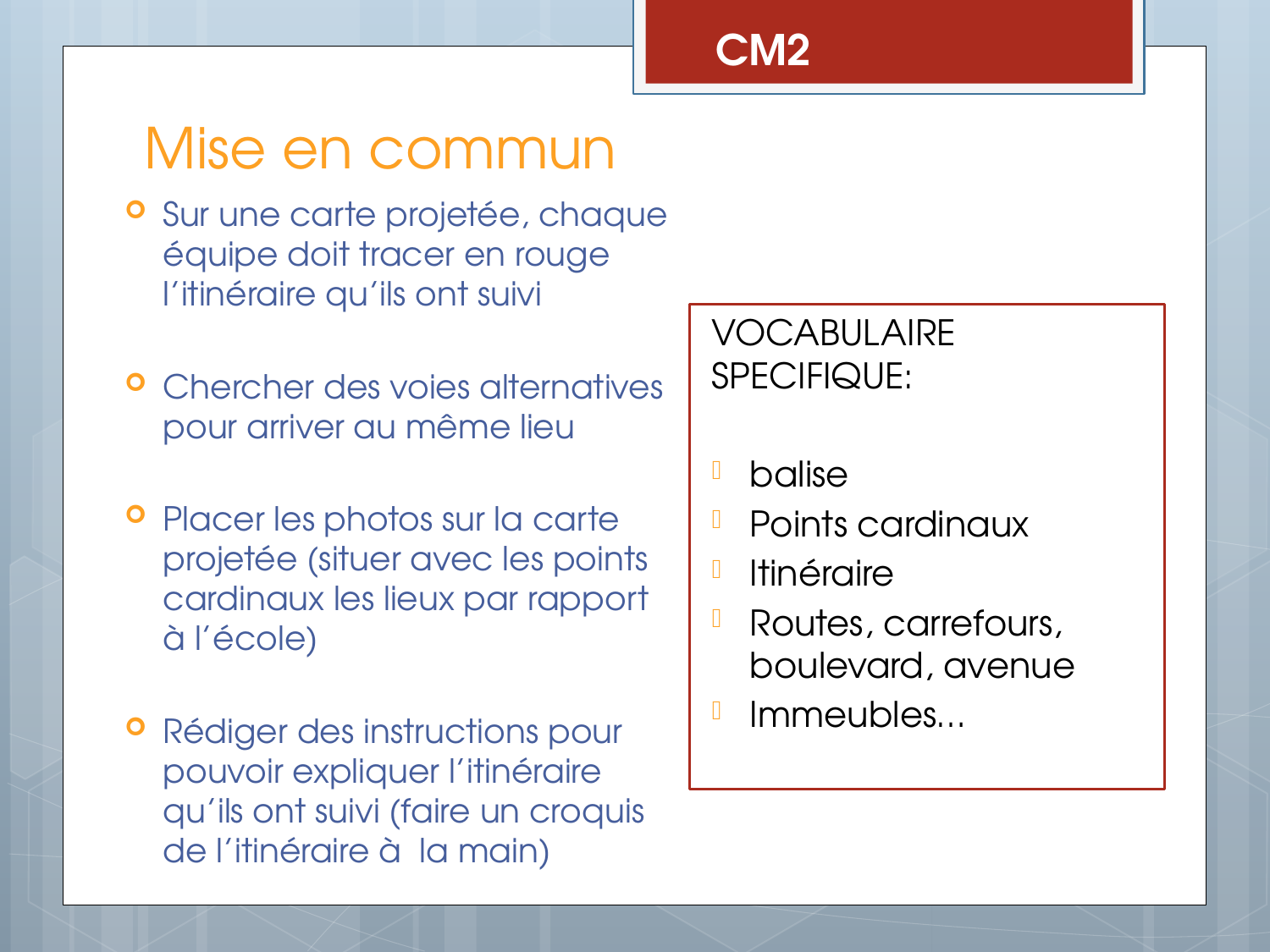

CM2
# Mise en commun
Sur une carte projetée, chaque équipe doit tracer en rouge l’itinéraire qu’ils ont suivi

Chercher des voies alternatives pour arriver au même lieu

Placer les photos sur la carte projetée (situer avec les points cardinaux les lieux par rapport à l’école)

Rédiger des instructions pour pouvoir expliquer l’itinéraire  qu’ils ont suivi (faire un croquis de l’itinéraire à  la main)

VOCABULAIRE SPECIFIQUE:

balise
Points cardinaux
Itinéraire
Routes, carrefours, boulevard, avenue
Immeubles…